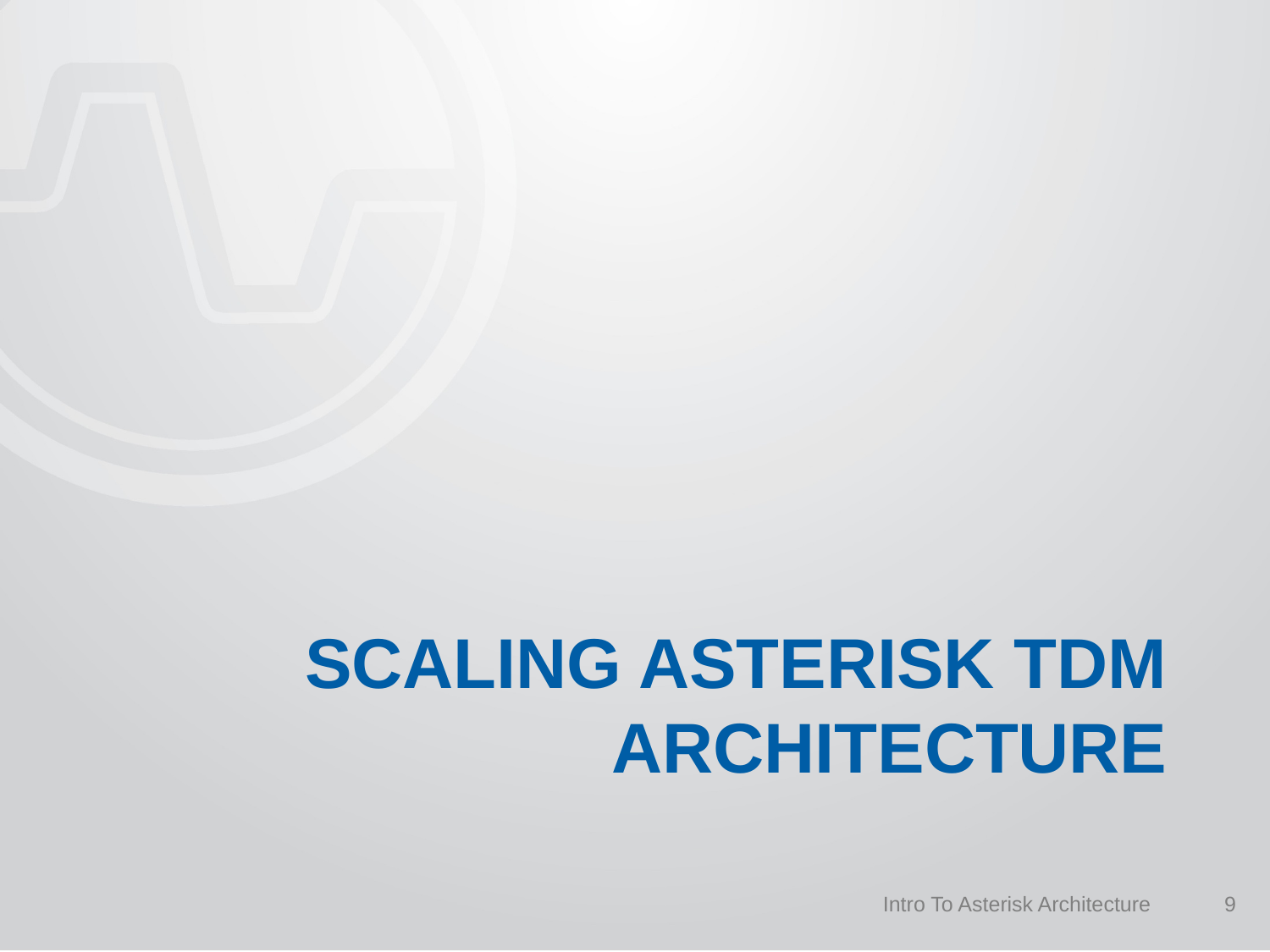

# Scaling Asterisk TDM Architecture
Intro To Asterisk Architecture
9